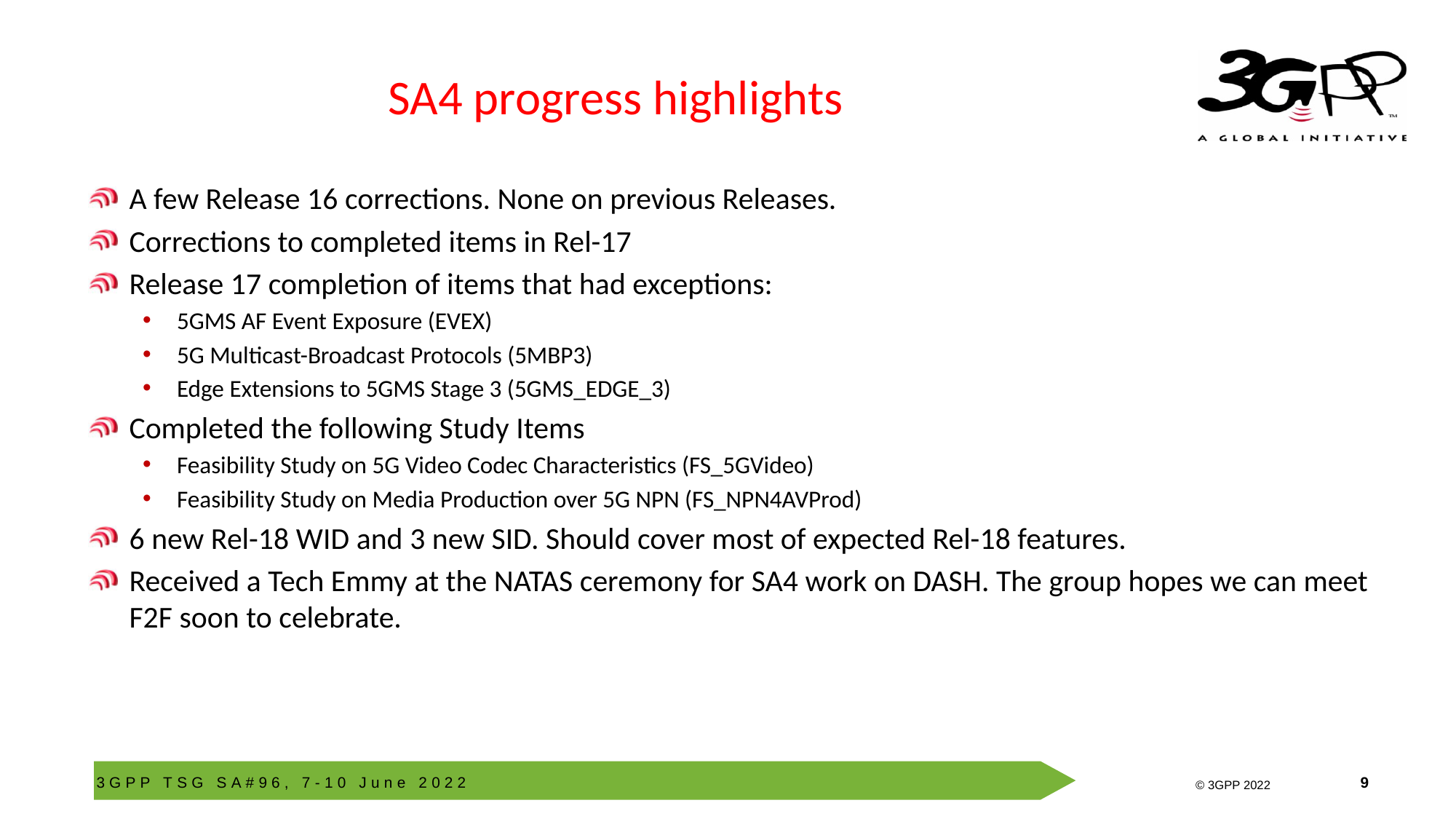

# SA4 progress highlights
A few Release 16 corrections. None on previous Releases.
Corrections to completed items in Rel-17
Release 17 completion of items that had exceptions:
5GMS AF Event Exposure (EVEX)
5G Multicast-Broadcast Protocols (5MBP3)
Edge Extensions to 5GMS Stage 3 (5GMS_EDGE_3)
Completed the following Study Items
Feasibility Study on 5G Video Codec Characteristics (FS_5GVideo)
Feasibility Study on Media Production over 5G NPN (FS_NPN4AVProd)
6 new Rel-18 WID and 3 new SID. Should cover most of expected Rel-18 features.
Received a Tech Emmy at the NATAS ceremony for SA4 work on DASH. The group hopes we can meet F2F soon to celebrate.